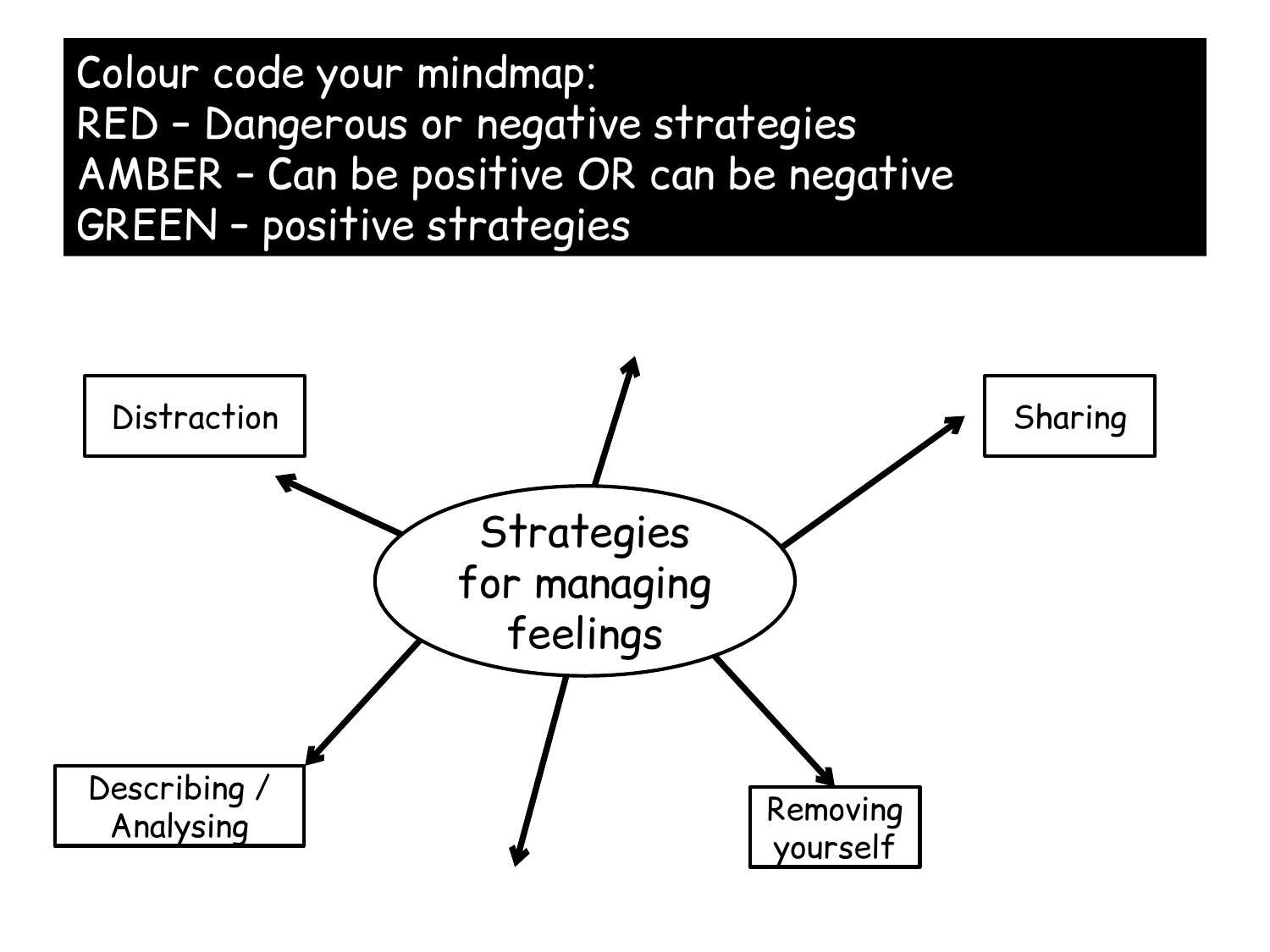

# Colour code your mindmap: RED – Dangerous or negative strategies AMBER – Can be positive OR can be negative GREEN – positive strategies
Distraction
Sharing
Strategies for managing feelings
Describing / Analysing
Removing yourself